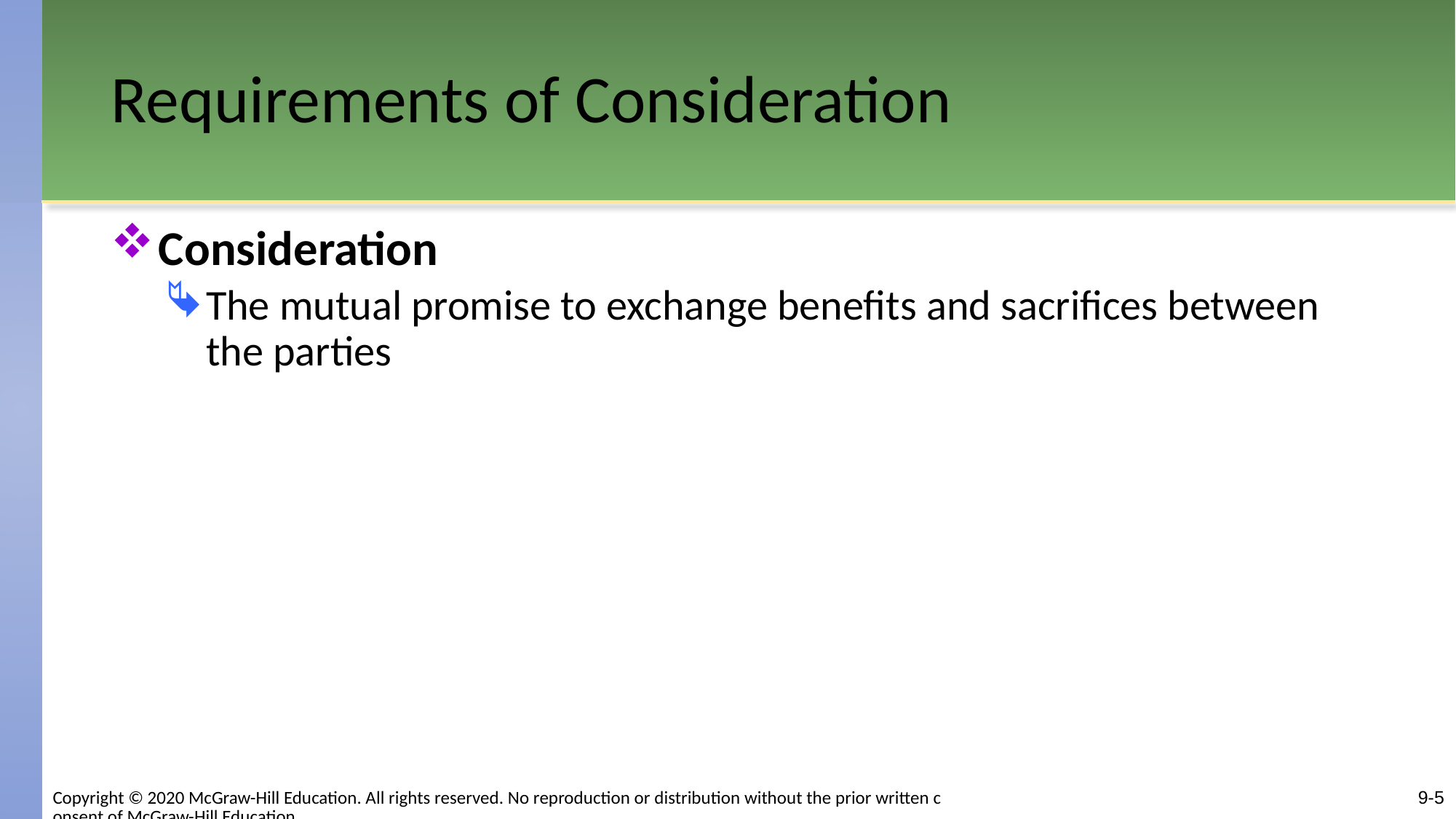

# Requirements of Consideration
Consideration
The mutual promise to exchange benefits and sacrifices between the parties

9-5
Copyright © 2020 McGraw-Hill Education. All rights reserved. No reproduction or distribution without the prior written consent of McGraw-Hill Education.